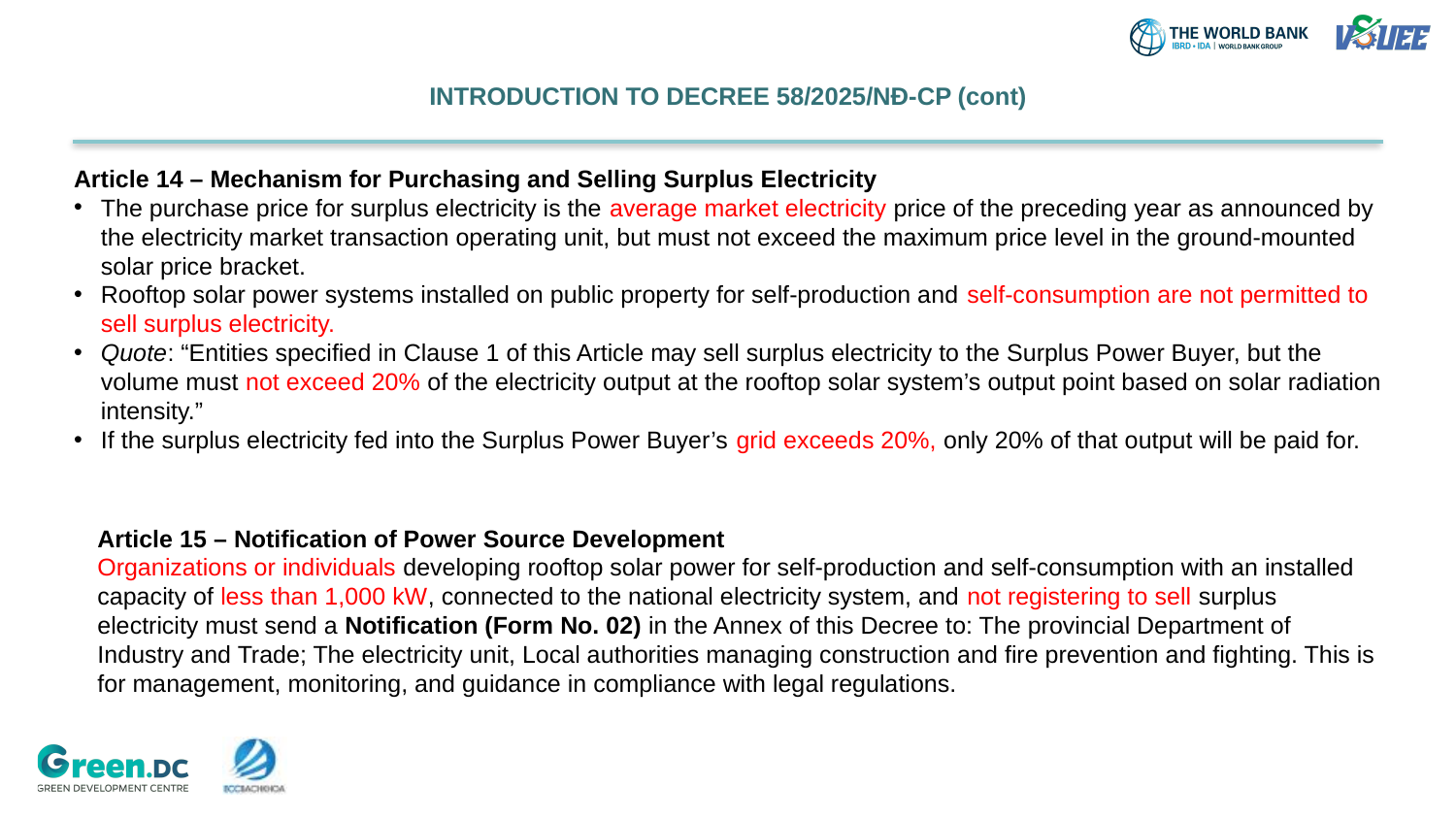

# INTRODUCTION TO DECREE 58/2025/NĐ-CP (cont)
Article 14 – Mechanism for Purchasing and Selling Surplus Electricity
The purchase price for surplus electricity is the average market electricity price of the preceding year as announced by the electricity market transaction operating unit, but must not exceed the maximum price level in the ground-mounted solar price bracket.
Rooftop solar power systems installed on public property for self-production and self-consumption are not permitted to sell surplus electricity.
Quote: “Entities specified in Clause 1 of this Article may sell surplus electricity to the Surplus Power Buyer, but the volume must not exceed 20% of the electricity output at the rooftop solar system’s output point based on solar radiation intensity.”
If the surplus electricity fed into the Surplus Power Buyer’s grid exceeds 20%, only 20% of that output will be paid for.
Article 15 – Notification of Power Source Development
Organizations or individuals developing rooftop solar power for self-production and self-consumption with an installed capacity of less than 1,000 kW, connected to the national electricity system, and not registering to sell surplus electricity must send a Notification (Form No. 02) in the Annex of this Decree to: The provincial Department of Industry and Trade; The electricity unit, Local authorities managing construction and fire prevention and fighting. This is for management, monitoring, and guidance in compliance with legal regulations.